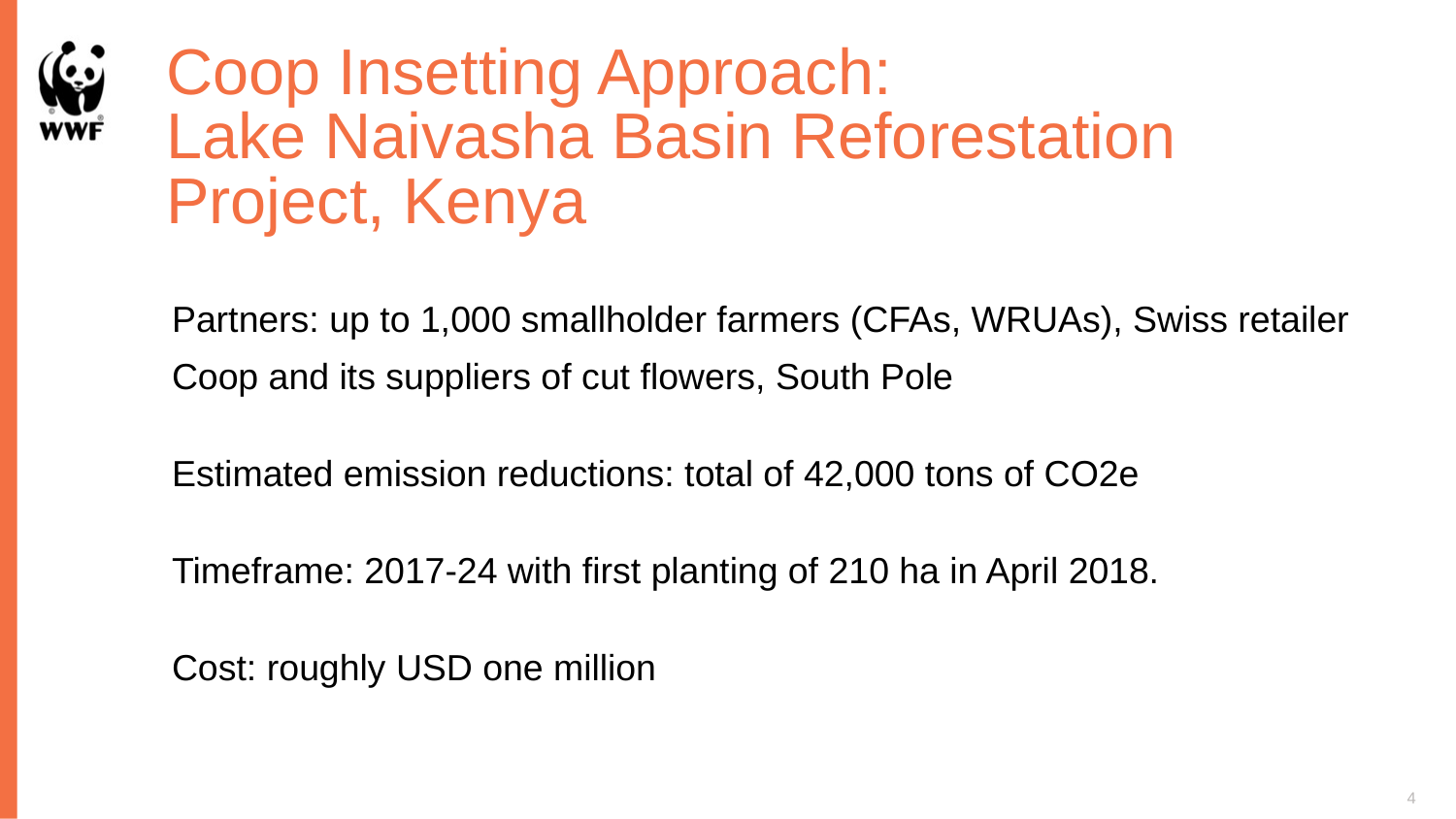

# Coop Insetting Approach: Lake Naivasha Basin Reforestation Project, Kenya
Partners: up to 1,000 smallholder farmers (CFAs, WRUAs), Swiss retailer Coop and its suppliers of cut flowers, South Pole
Estimated emission reductions: total of 42,000 tons of CO2e
Timeframe: 2017-24 with first planting of 210 ha in April 2018.
Cost: roughly USD one million
4